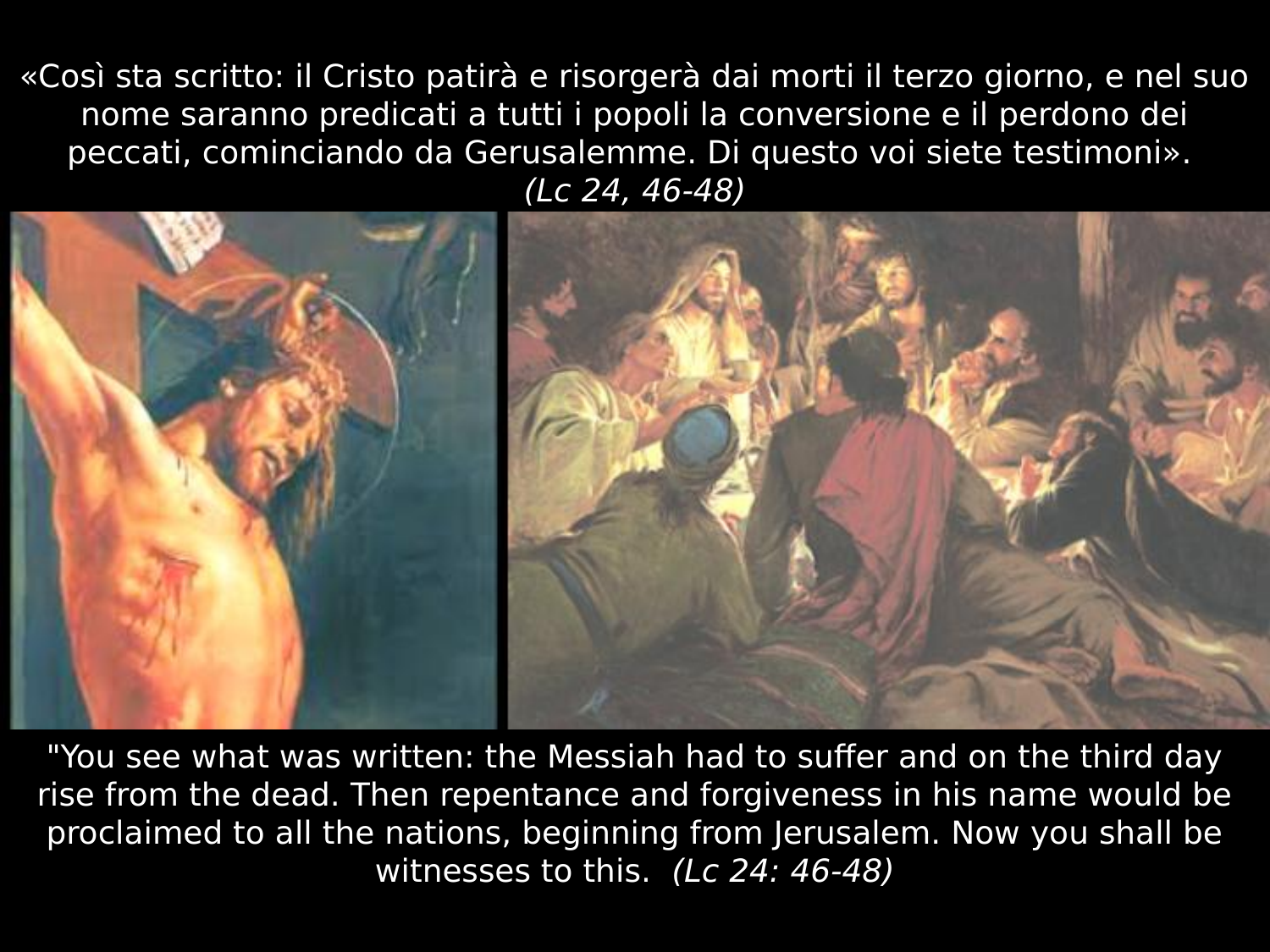

# «Così sta scritto: il Cristo patirà e risorgerà dai morti il terzo giorno, e nel suo nome saranno predicati a tutti i popoli la conversione e il perdono dei peccati, cominciando da Gerusalemme. Di questo voi siete testimoni». (Lc 24, 46-48)
"You see what was written: the Messiah had to suffer and on the third day rise from the dead. Then repentance and forgiveness in his name would be proclaimed to all the nations, beginning from Jerusalem. Now you shall be witnesses to this.  (Lc 24: 46-48)